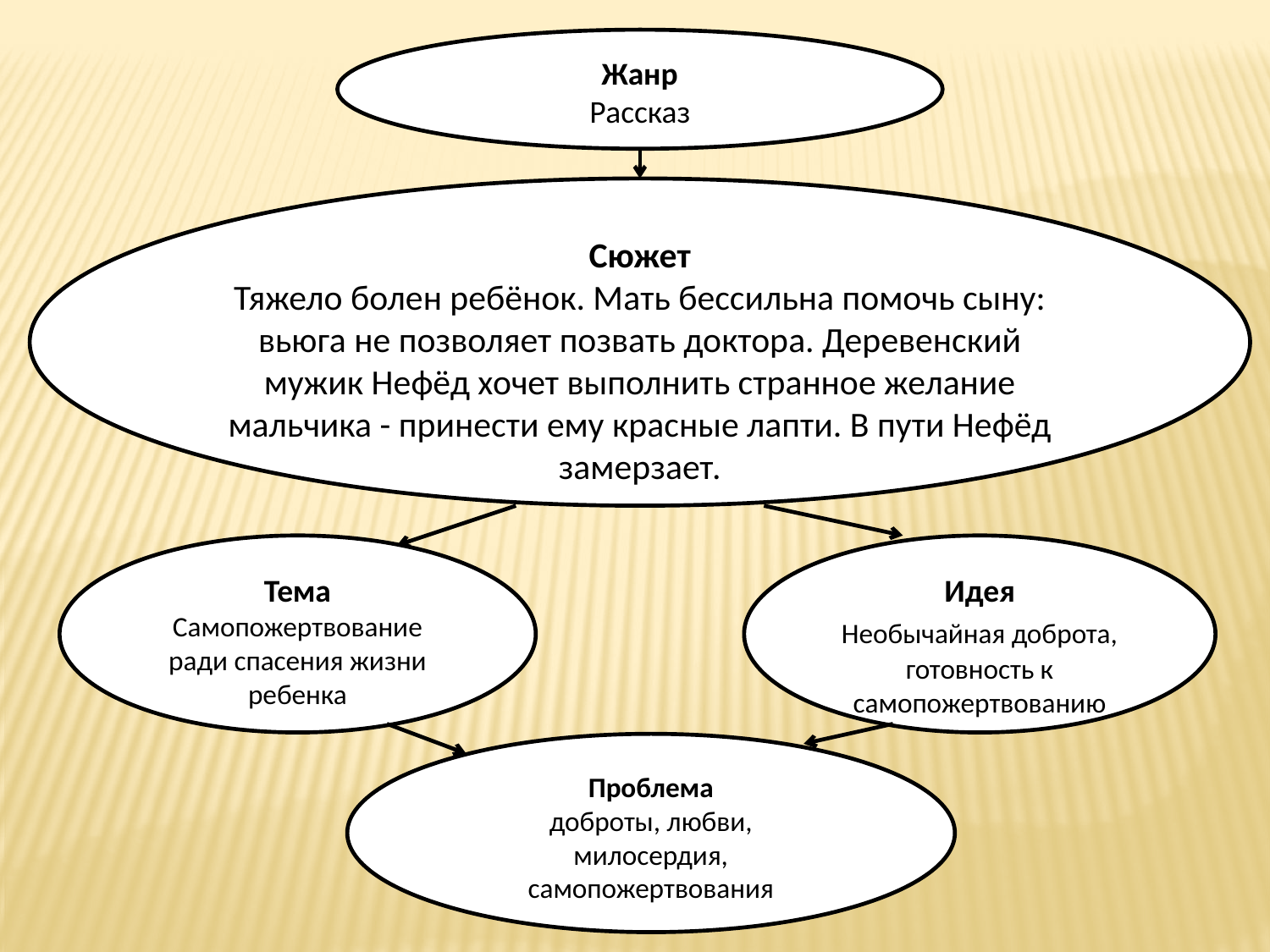

Жанр
Рассказ
Сюжет
Тяжело болен ребёнок. Мать бессильна помочь сыну: вьюга не позволяет позвать доктора. Деревенский мужик Нефёд хочет выполнить странное желание мальчика - принести ему красные лапти. В пути Нефёд замерзает.
Тема
Самопожертвование ради спасения жизни ребенка
Идея
Необычайная доброта, готовность к самопожертвованию
Проблема
доброты, любви,
милосердия,
самопожертвования